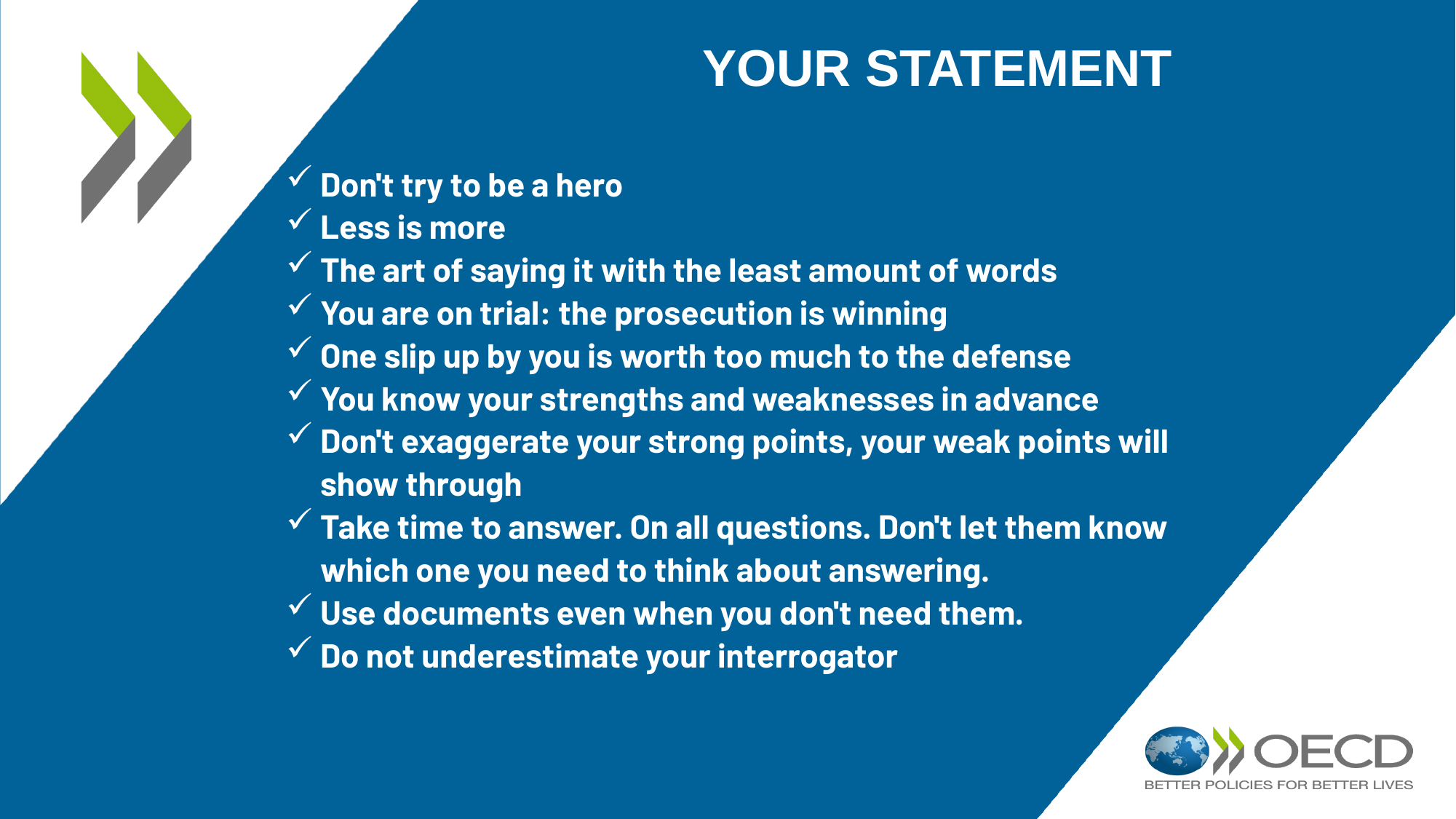

# Your statement
Don't try to be a hero
Less is more
The art of saying it with the least amount of words
You are on trial: the prosecution is winning
One slip up by you is worth too much to the defense
You know your strengths and weaknesses in advance
Don't exaggerate your strong points, your weak points will show through
Take time to answer. On all questions. Don't let them know which one you need to think about answering.
Use documents even when you don't need them.
Do not underestimate your interrogator